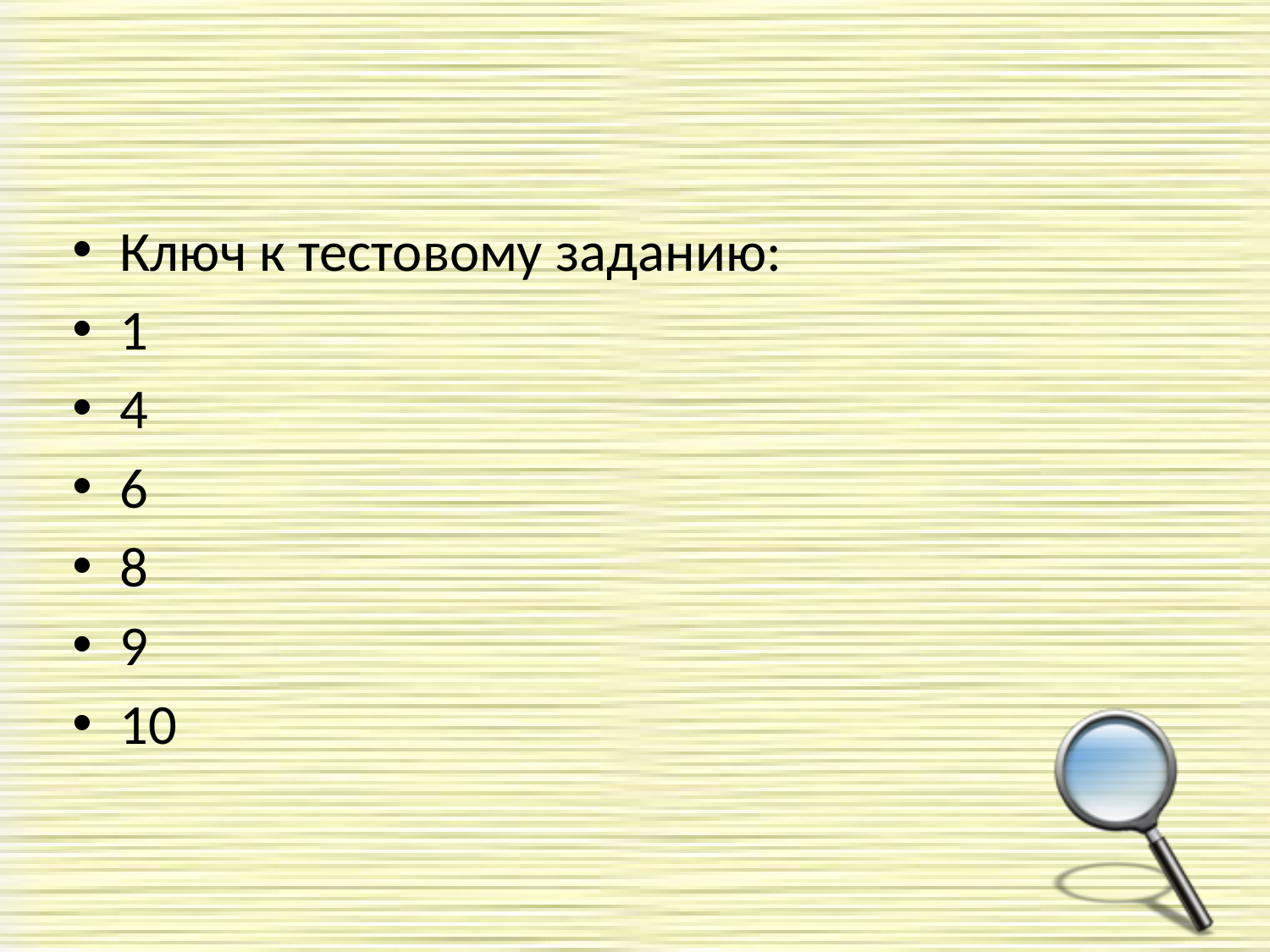

#
Ключ к тестовому заданию:
1
4
6
8
9
10